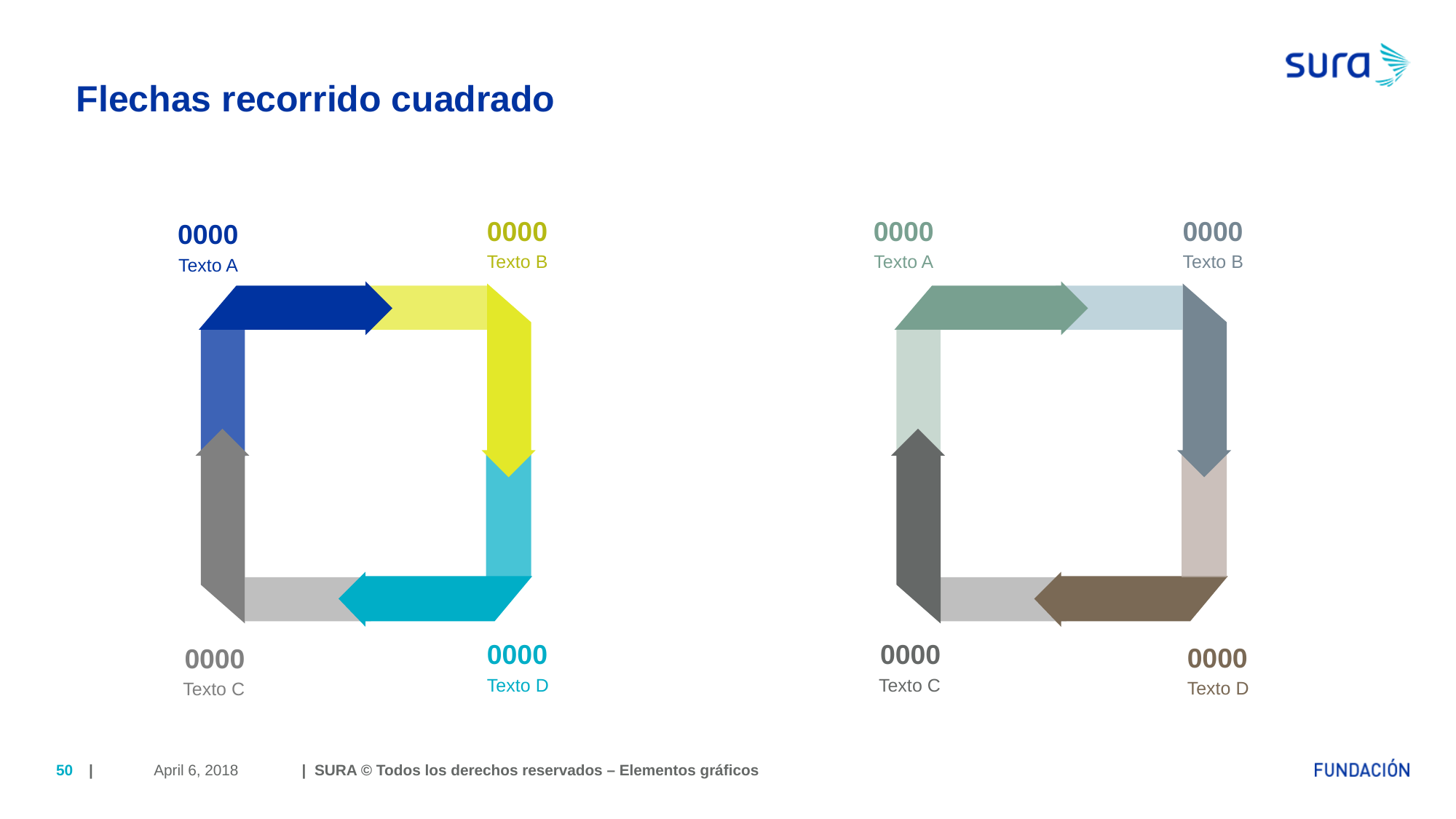

# Flechas recorrido cuadrado
0000
0000
0000
0000
Texto B
Texto A
Texto B
Texto A

0000
0000
0000
0000
Texto D
Texto C
Texto D
Texto C
April 6, 2018
50
|                                                  |  SURA © Todos los derechos reservados – Elementos gráficos